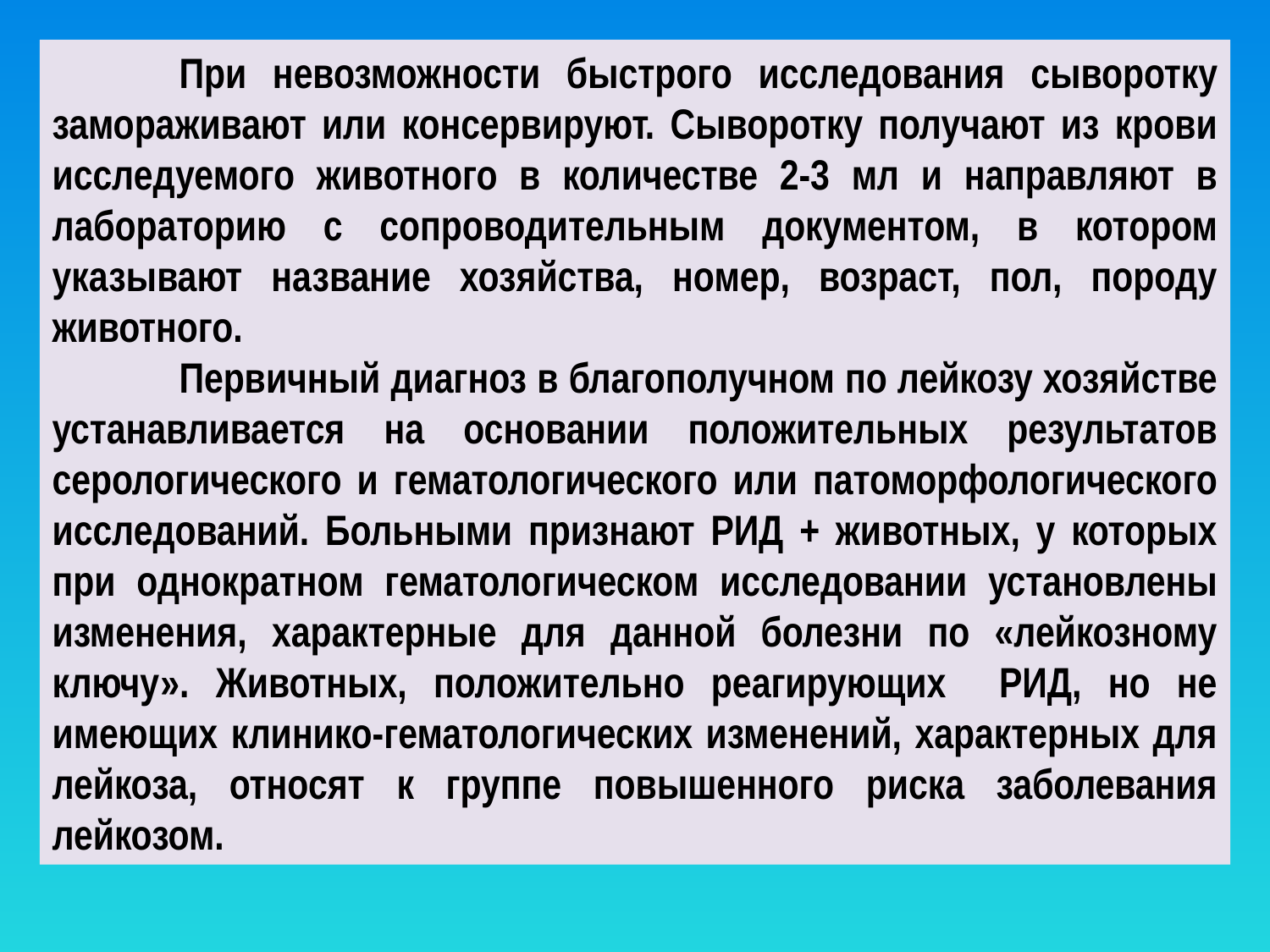

При невозможности быстрого исследования сыворотку замораживают или консервируют. Сыворотку получают из крови исследуемого животного в количестве 2-3 мл и направляют в лабораторию с сопроводительным документом, в котором указывают название хозяйства, номер, возраст, пол, породу животного.
	Первичный диагноз в благополучном по лейкозу хозяйстве устанавливается на основании положительных результатов серологического и гематологического или патоморфологического исследований. Больными признают РИД + животных, у которых при однократном гематологическом исследовании установлены изменения, характерные для данной болезни по «лейкозному ключу». Животных, положительно реагирующих  РИД, но не имеющих клинико-гематологических изменений, характерных для лейкоза, относят к группе повышенного риска заболевания лейкозом.